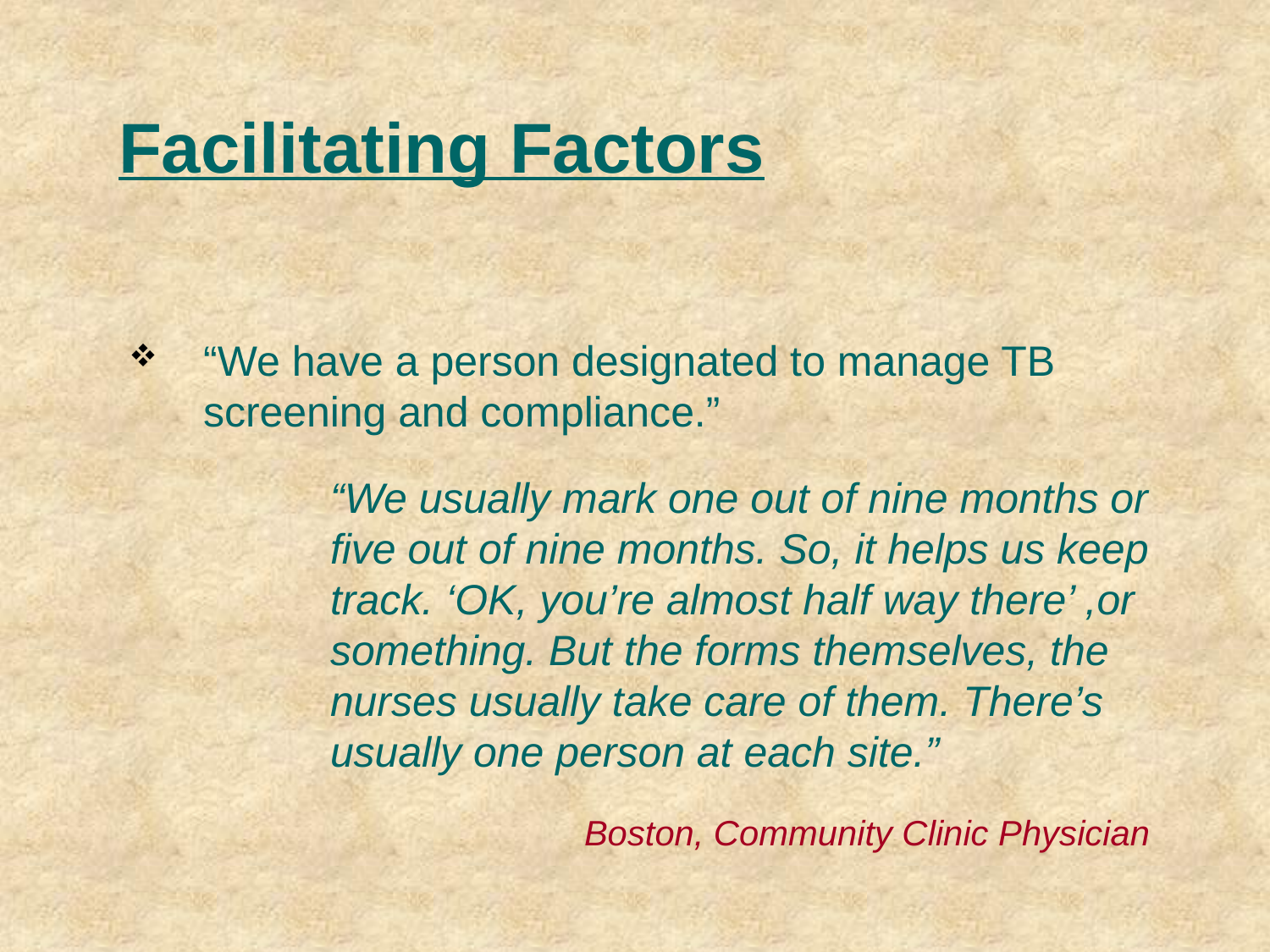

# Facilitating Factors
“We have a person designated to manage TB screening and compliance.”
		“We usually mark one out of nine months or
	five out of nine months. So, it helps us keep
		track. ‘OK, you’re almost half way there’ ,or
		something. But the forms themselves, the
		nurses usually take care of them. There’s
		usually one person at each site.”
				Boston, Community Clinic Physician